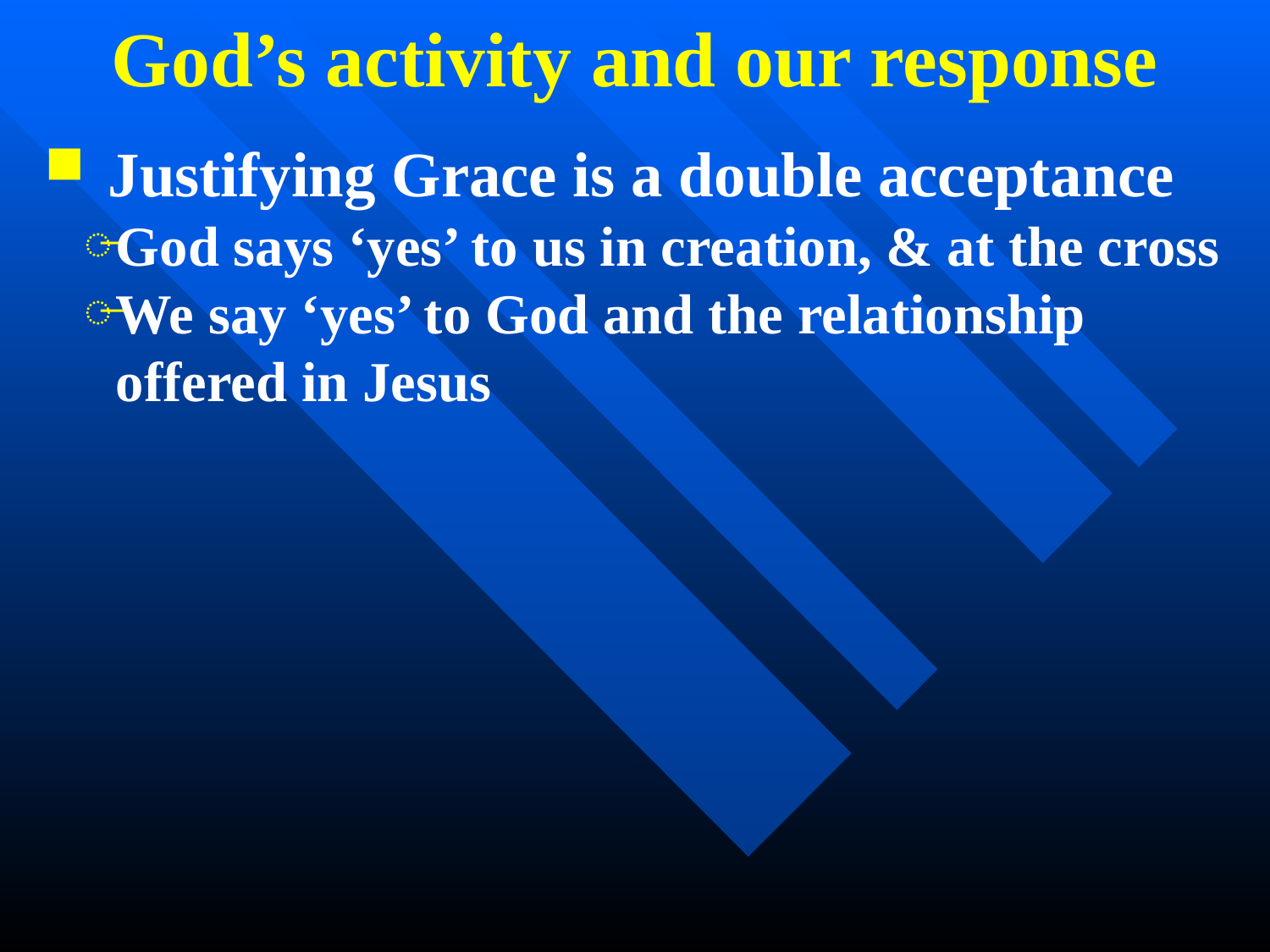

God’s activity and our response
Justifying Grace is a double acceptance
God says ‘yes’ to us in creation, & at the cross
We say ‘yes’ to God and the relationship offered in Jesus